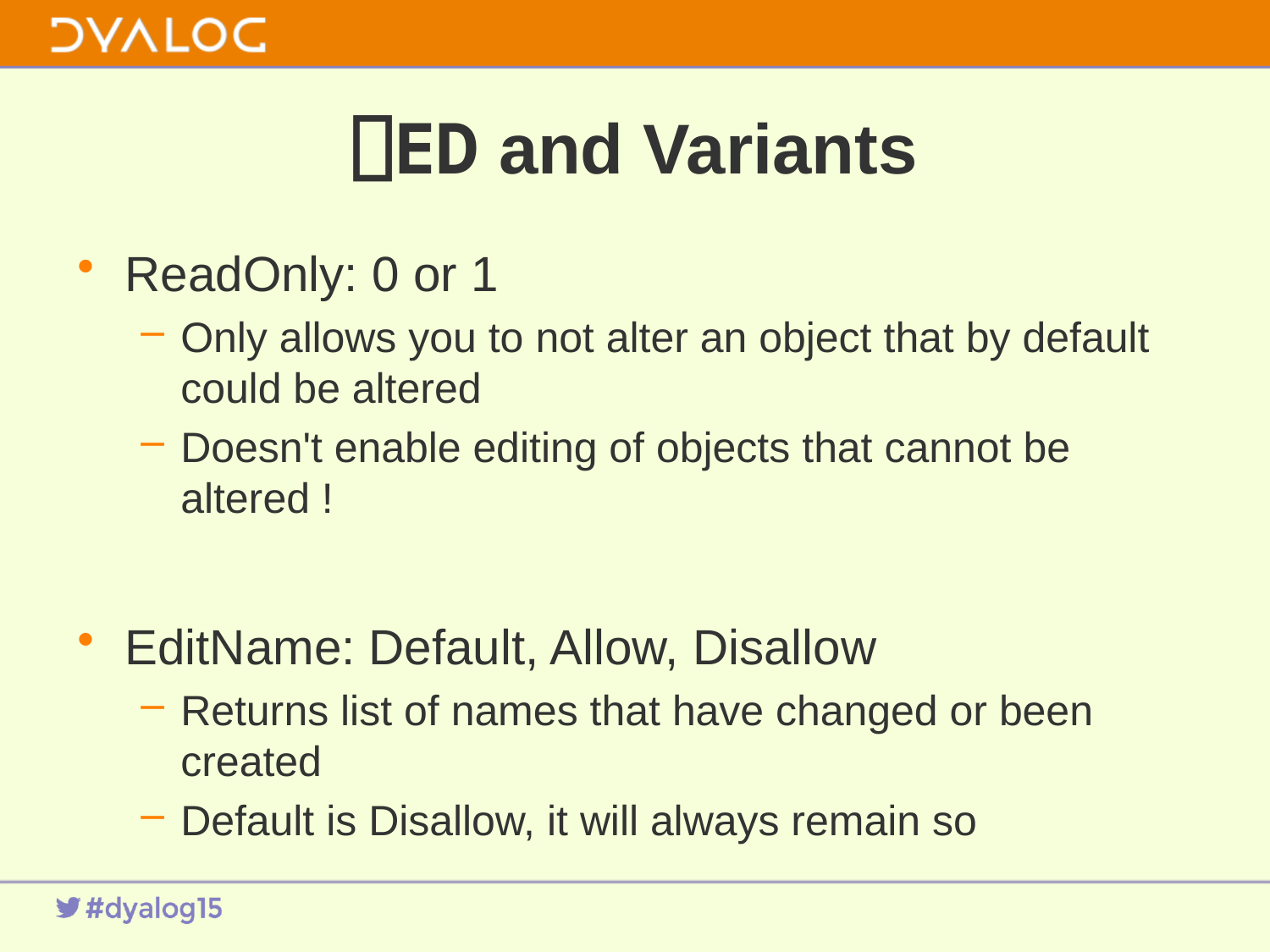

# ⎕ED and Variants
ReadOnly: 0 or 1
Only allows you to not alter an object that by default could be altered
Doesn't enable editing of objects that cannot be altered !

EditName: Default, Allow, Disallow
Returns list of names that have changed or been created
Default is Disallow, it will always remain so